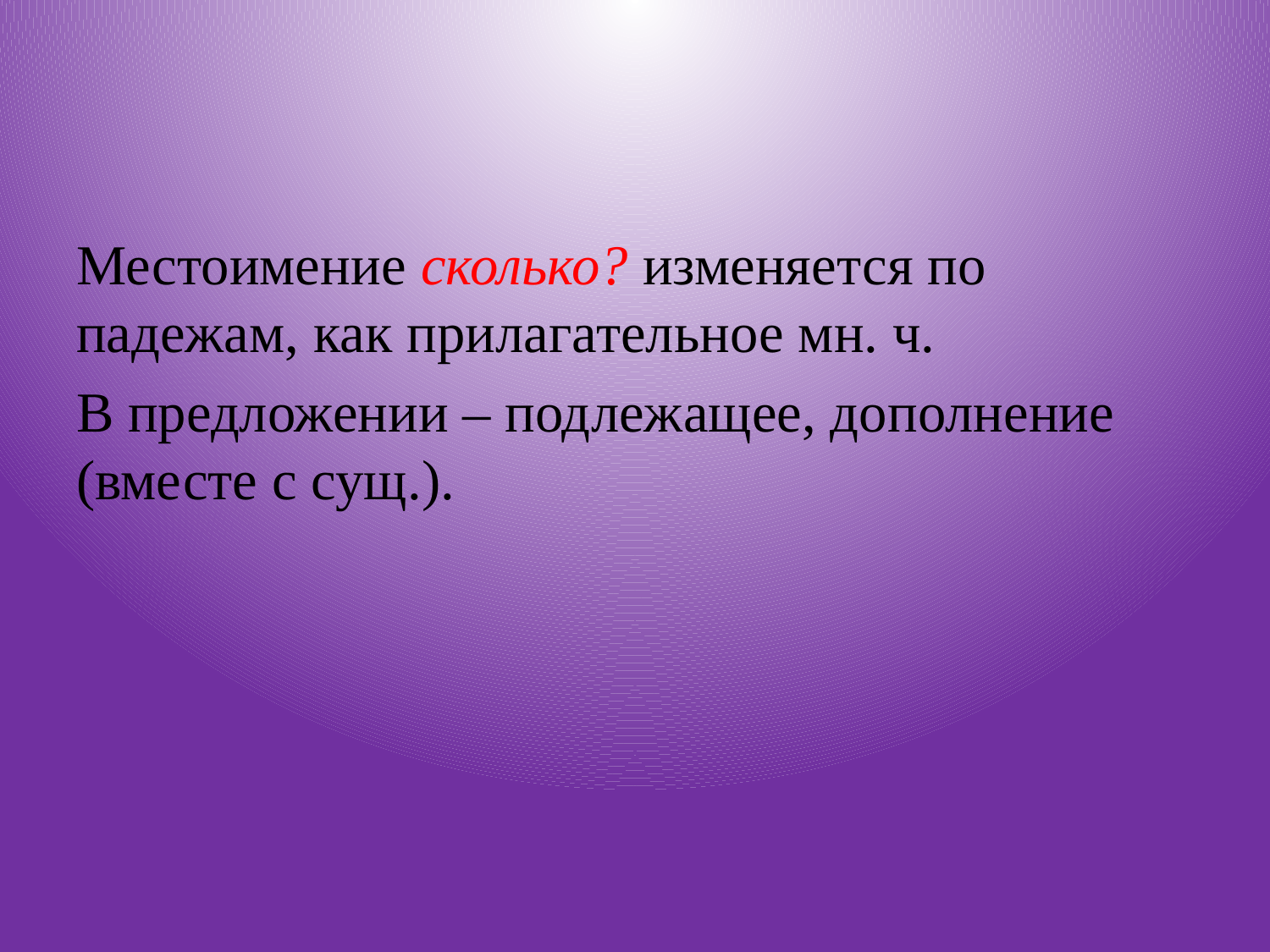

#
Местоимение сколько? изменяется по падежам, как прилагательное мн. ч.
В предложении – подлежащее, дополнение (вместе с сущ.).